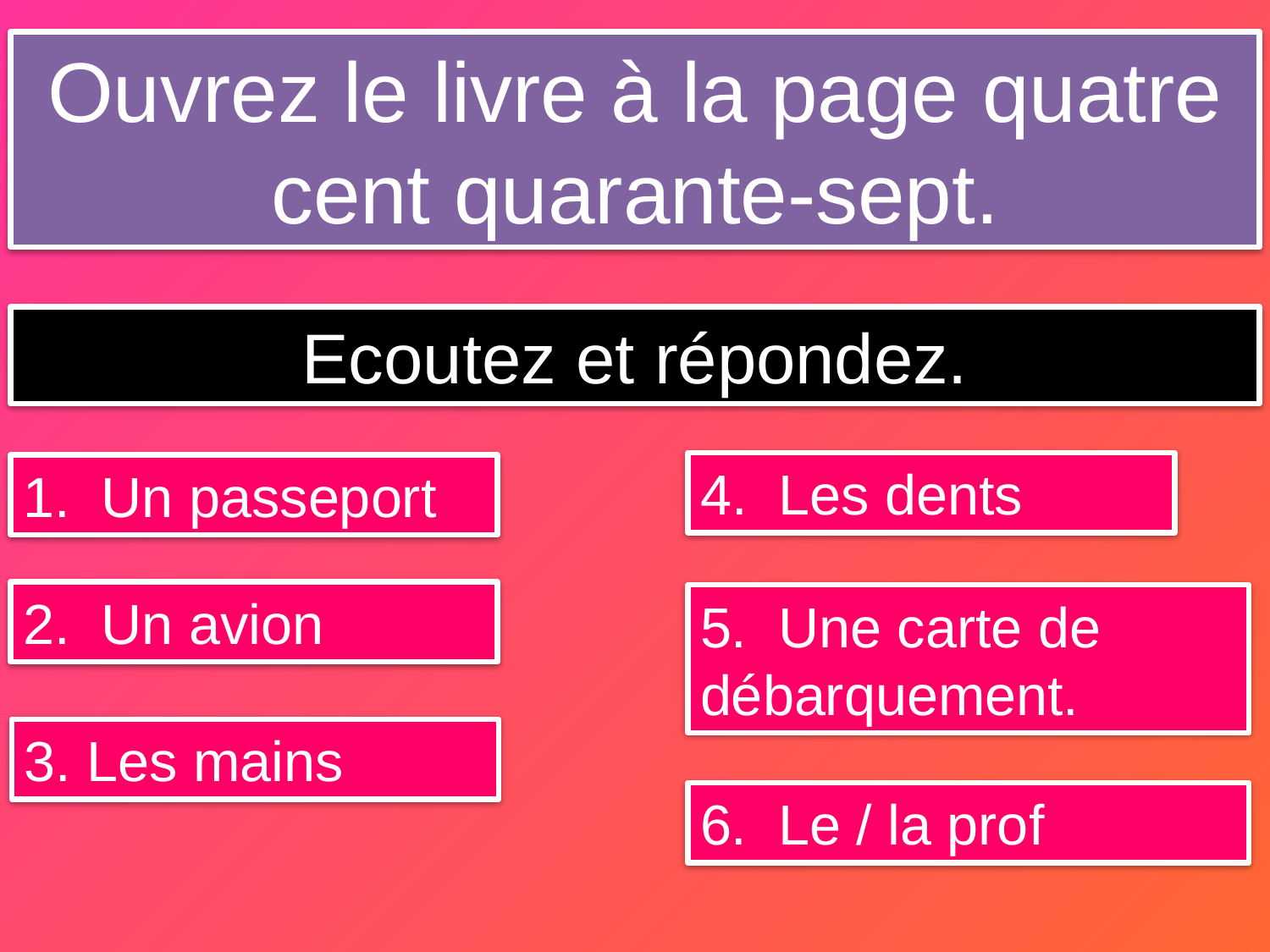

Ouvrez le livre à la page quatre cent quarante-sept.
Ecoutez et répondez.
4.  Les dents
1.  Un passeport
2.  Un avion
5.  Une carte de débarquement.
3. Les mains
6.  Le / la prof